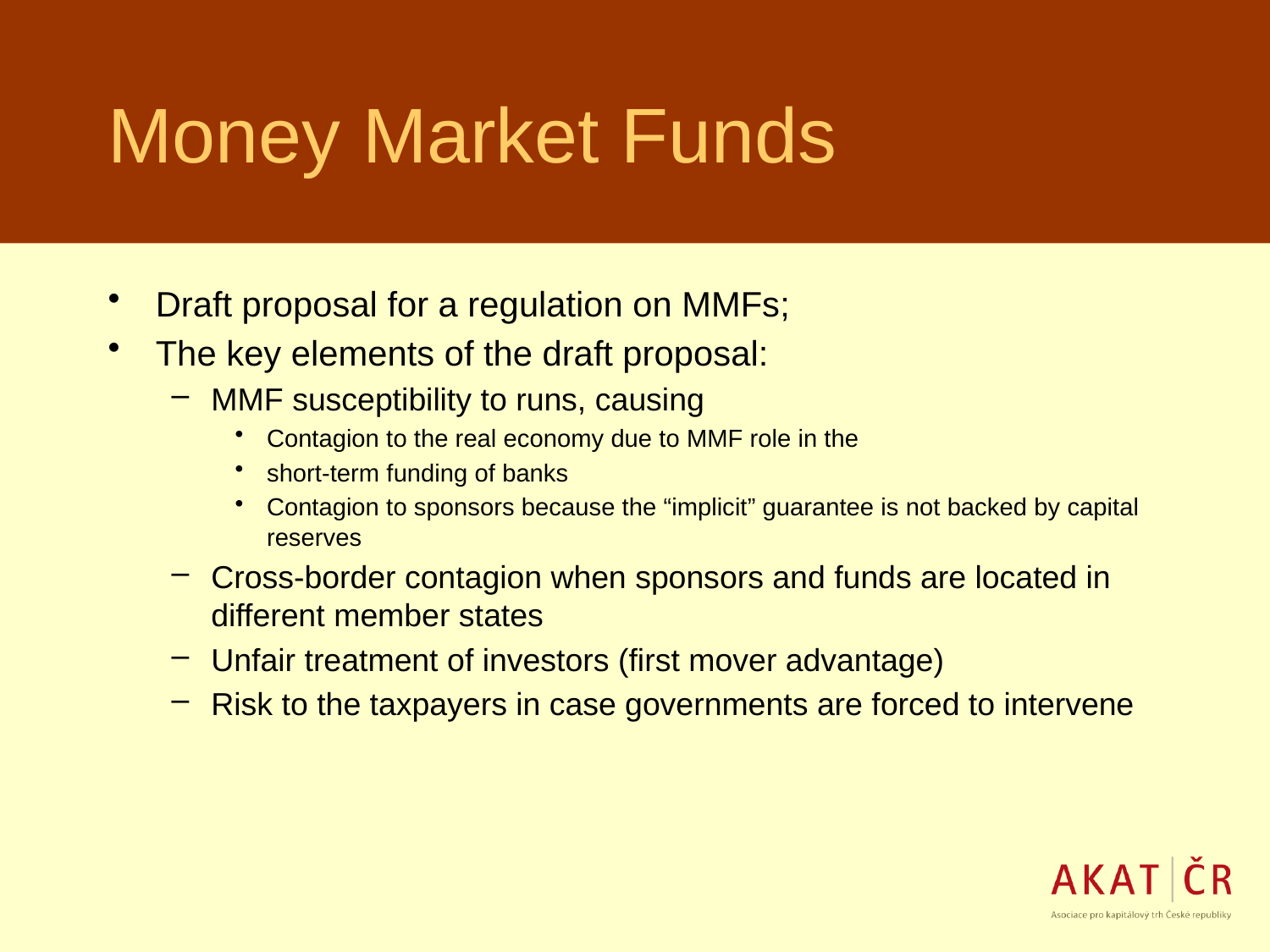

# Money Market Funds
Draft proposal for a regulation on MMFs;
The key elements of the draft proposal:
MMF susceptibility to runs, causing
Contagion to the real economy due to MMF role in the
short-term funding of banks
Contagion to sponsors because the “implicit” guarantee is not backed by capital reserves
Cross-border contagion when sponsors and funds are located in different member states
Unfair treatment of investors (first mover advantage)
Risk to the taxpayers in case governments are forced to intervene